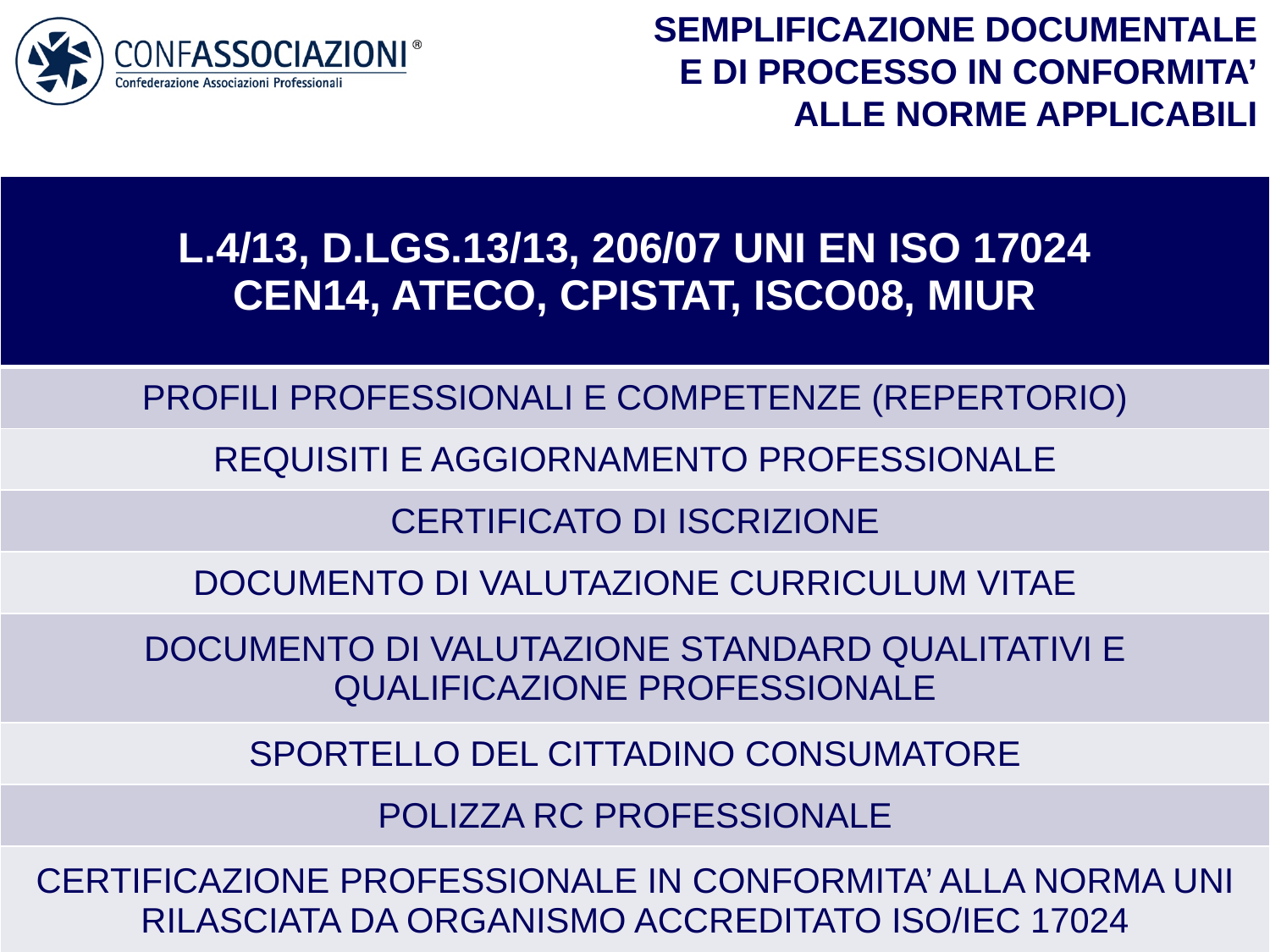

SEMPLIFICAZIONE DOCUMENTALE
E DI PROCESSO IN CONFORMITA’
ALLE NORME APPLICABILI
| L.4/13, D.LGS.13/13, 206/07 UNI EN ISO 17024 CEN14, ATECO, CPISTAT, ISCO08, MIUR |
| --- |
| PROFILI PROFESSIONALI E COMPETENZE (REPERTORIO) |
| REQUISITI E AGGIORNAMENTO PROFESSIONALE |
| CERTIFICATO DI ISCRIZIONE |
| DOCUMENTO DI VALUTAZIONE CURRICULUM VITAE |
| DOCUMENTO DI VALUTAZIONE STANDARD QUALITATIVI E QUALIFICAZIONE PROFESSIONALE |
| SPORTELLO DEL CITTADINO CONSUMATORE |
| POLIZZA RC PROFESSIONALE |
| CERTIFICAZIONE PROFESSIONALE IN CONFORMITA’ ALLA NORMA UNI RILASCIATA DA ORGANISMO ACCREDITATO ISO/IEC 17024 |